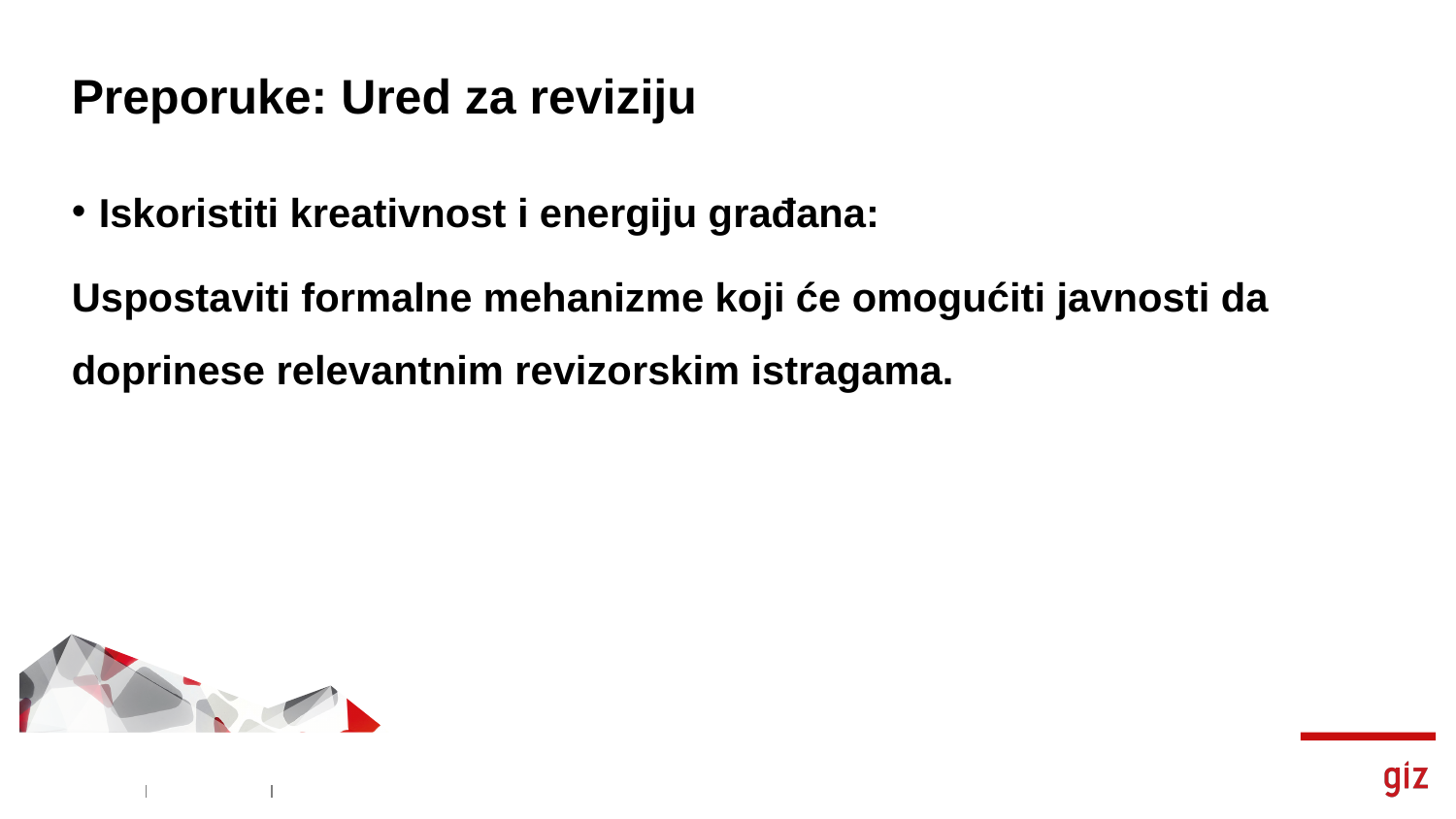

# Preporuke: Ured za reviziju
Iskoristiti kreativnost i energiju građana:
Uspostaviti formalne mehanizme koji će omogućiti javnosti da doprinese relevantnim revizorskim istragama.